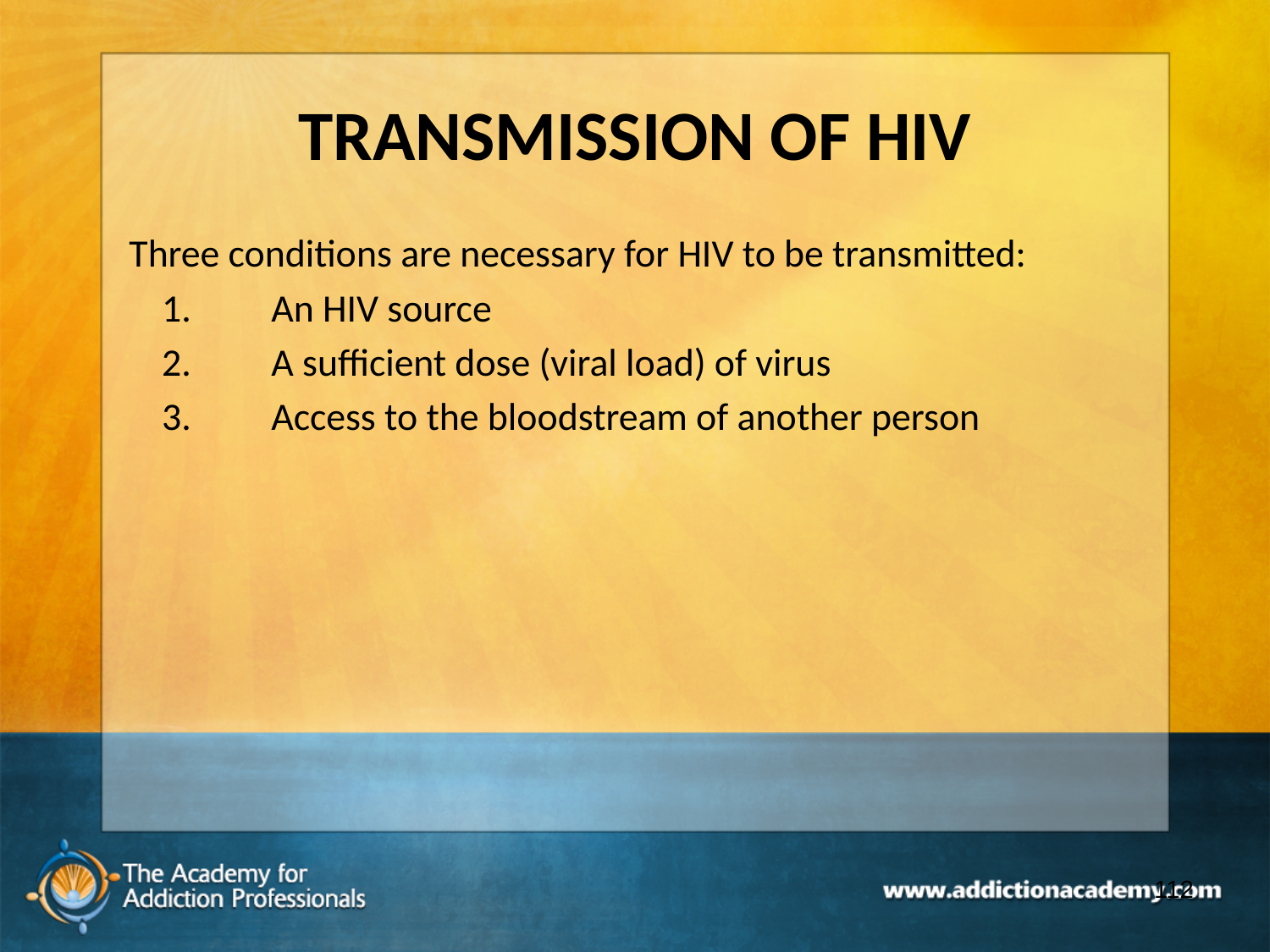

# TRANSMISSION OF HIV
Three conditions are necessary for HIV to be transmitted:
  1.	An HIV source
  2.	A sufficient dose (viral load) of virus
  3.	Access to the bloodstream of another person

112